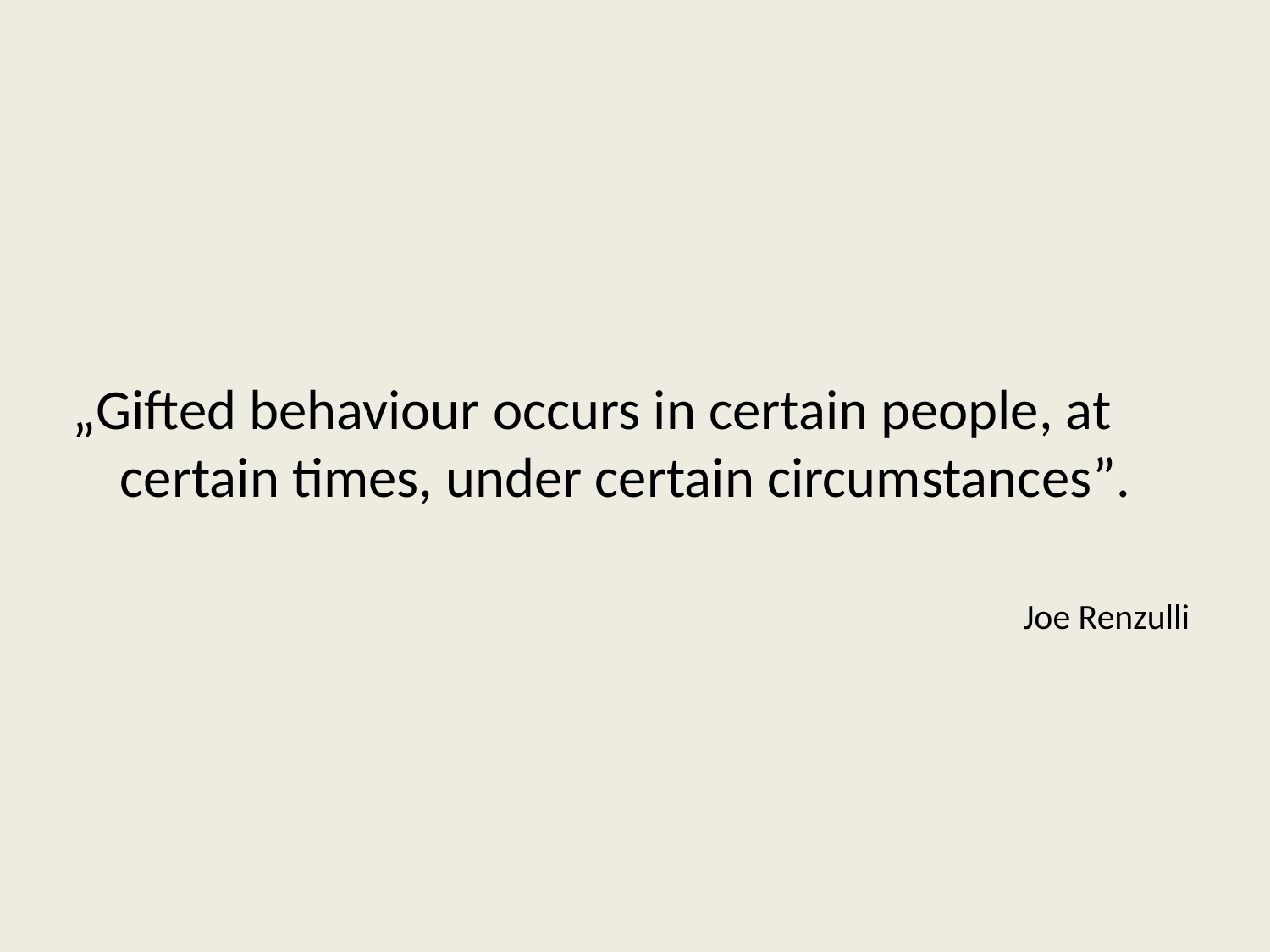

#

„Gifted behaviour occurs in certain people, at certain times, under certain circumstances”.

Joe Renzulli